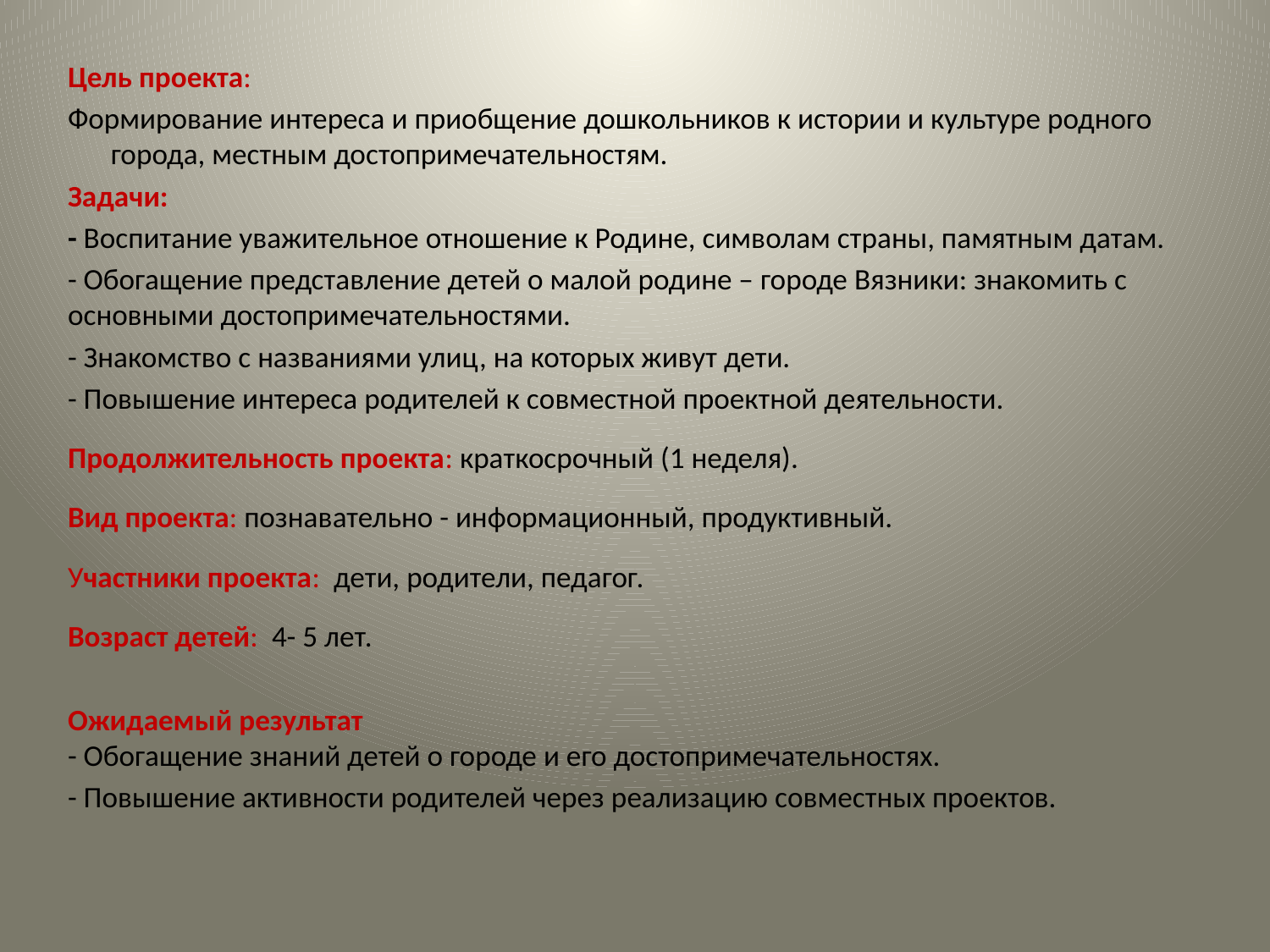

Цель проекта:
Формирование интереса и приобщение дошкольников к истории и культуре родного города, местным достопримечательностям.
Задачи:
- Воспитание уважительное отношение к Родине, символам страны, памятным датам.
- Обогащение представление детей о малой родине – городе Вязники: знакомить с основными достопримечательностями.
- Знакомство с названиями улиц, на которых живут дети.
- Повышение интереса родителей к совместной проектной деятельности.
Продолжительность проекта: краткосрочный (1 неделя).
Вид проекта: познавательно - информационный, продуктивный.
Участники проекта:  дети, родители, педагог.
Возраст детей:  4- 5 лет.

Ожидаемый результат
- Обогащение знаний детей о городе и его достопримечательностях.
- Повышение активности родителей через реализацию совместных проектов.